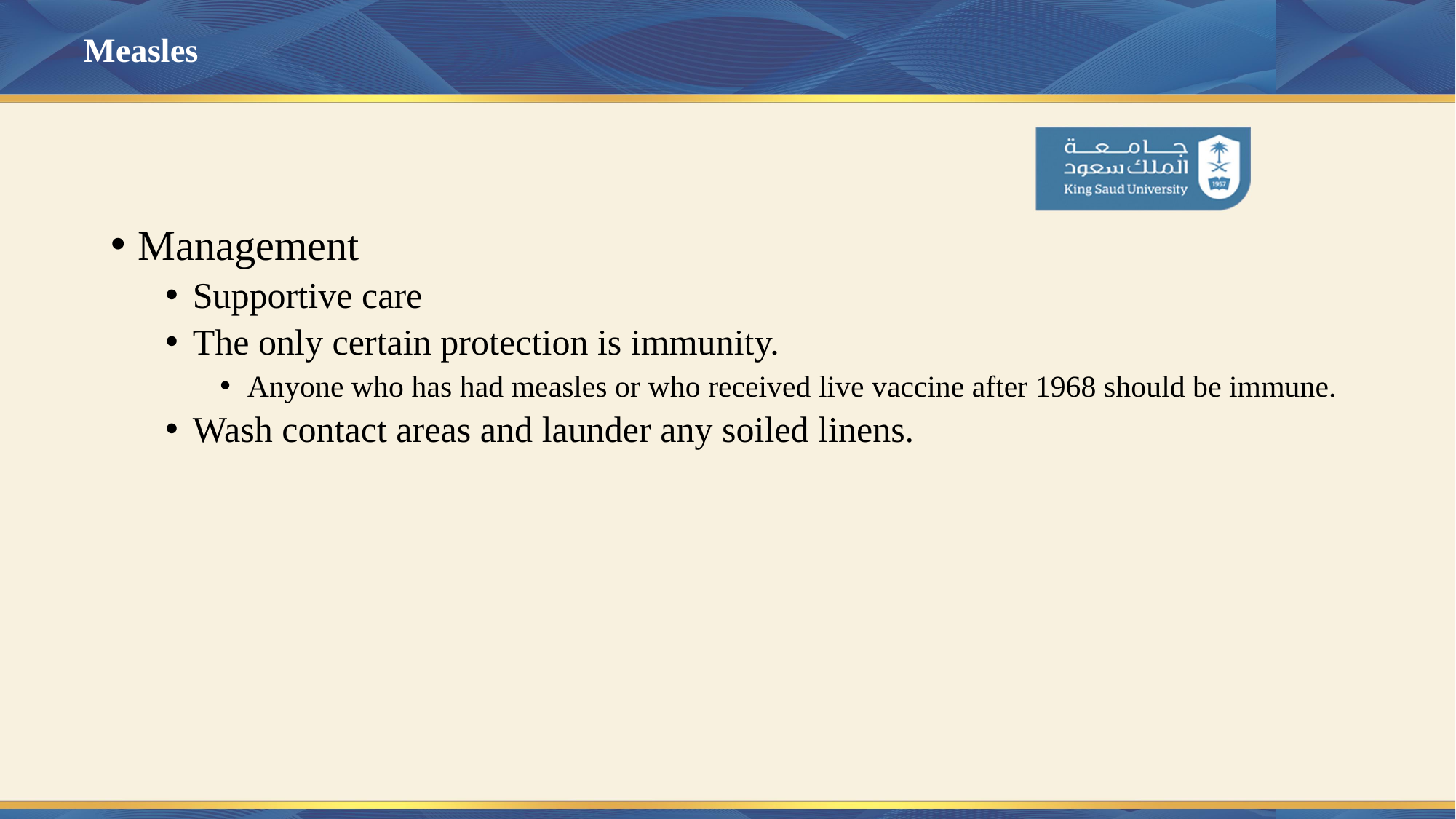

# Measles
Management
Supportive care
The only certain protection is immunity.
Anyone who has had measles or who received live vaccine after 1968 should be immune.
Wash contact areas and launder any soiled linens.